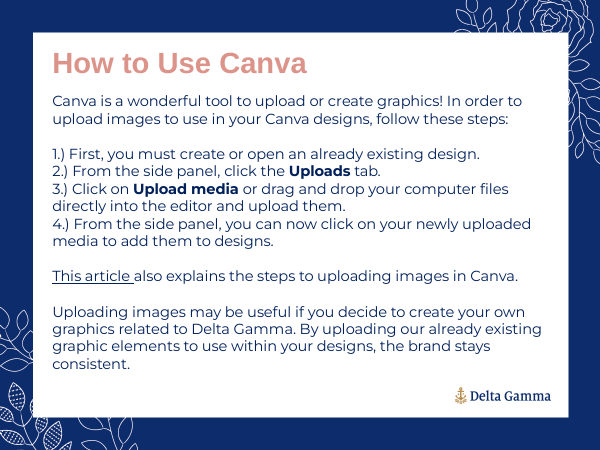

How to Use Canva
Canva is a wonderful tool to upload or create graphics! In order to upload images to use in your Canva designs, follow these steps:

1.) First, you must create or open an already existing design.
2.) From the side panel, click the Uploads tab.
3.) Click on Upload media or drag and drop your computer files directly into the editor and upload them.
4.) From the side panel, you can now click on your newly uploaded media to add them to designs.

This article also explains the steps to uploading images in Canva.

Uploading images may be useful if you decide to create your own graphics related to Delta Gamma. By uploading our already existing graphic elements to use within your designs, the brand stays consistent.